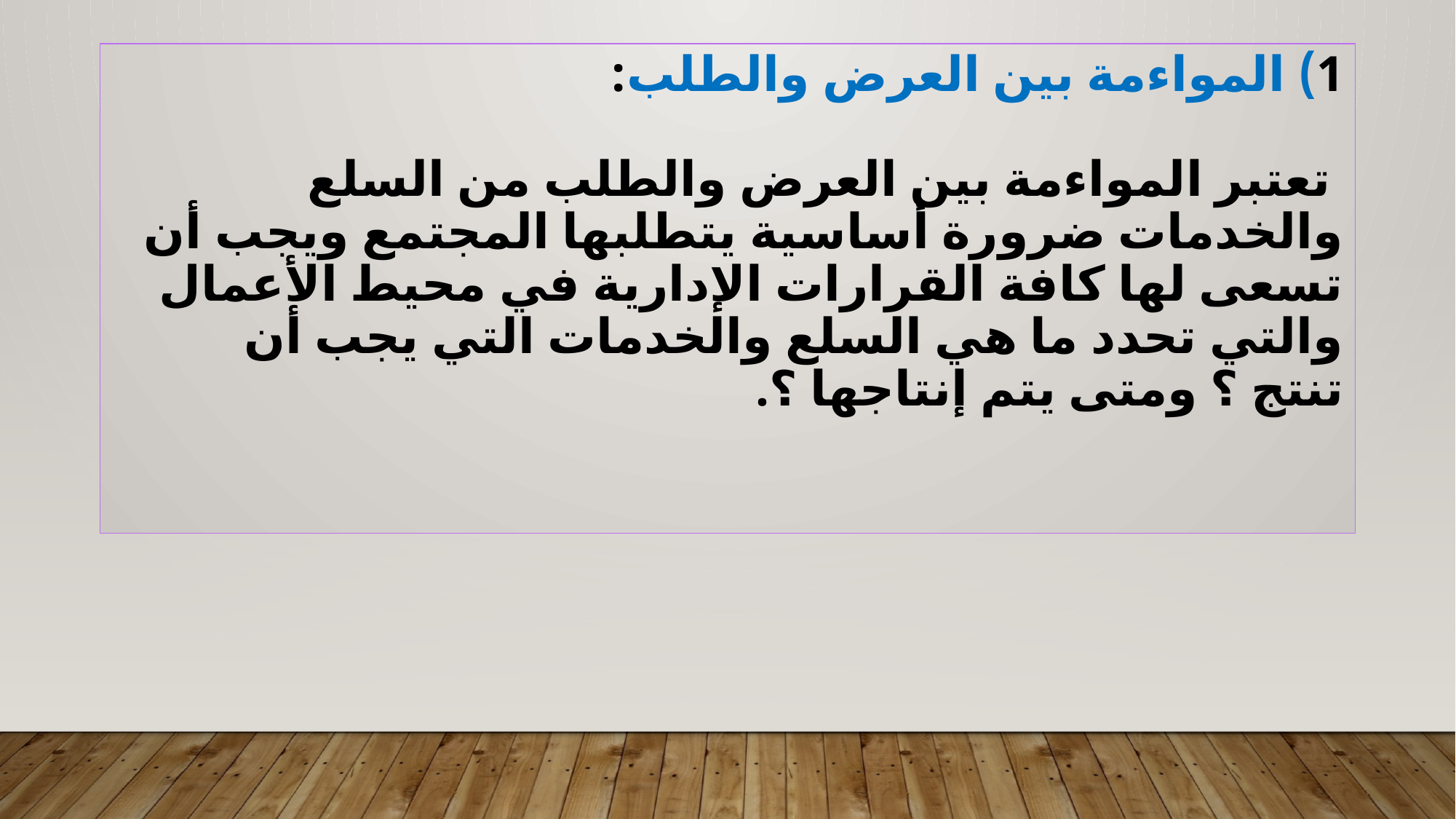

# 1) المواءمة بين العرض والطلب: تعتبر المواءمة بين العرض والطلب من السلع والخدمات ضرورة أساسية يتطلبها المجتمع ويجب أن تسعى لها كافة القرارات الإدارية في محيط الأعمال والتي تحدد ما هي السلع والخدمات التي يجب أن تنتج ؟ ومتى يتم إنتاجها ؟.